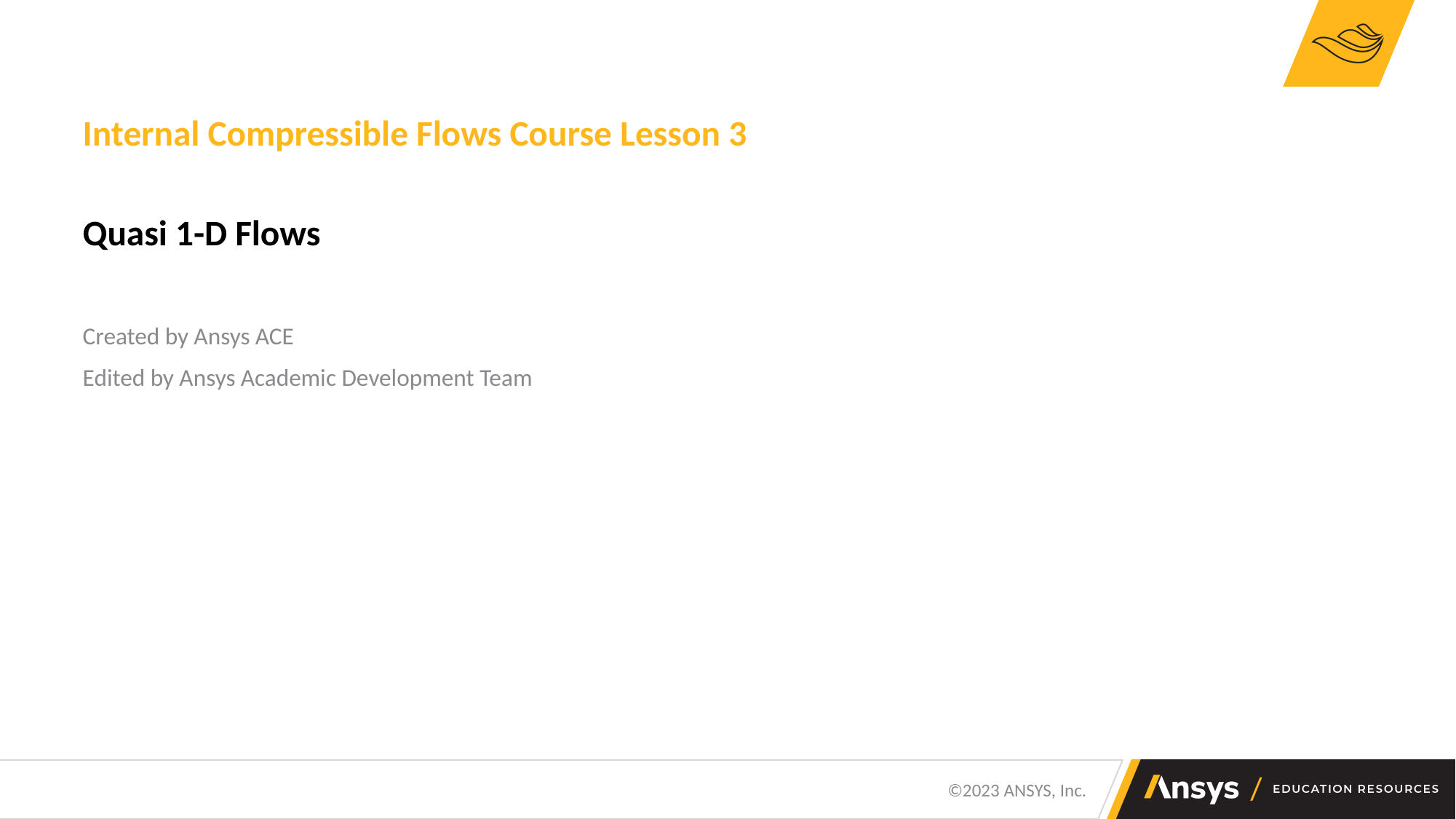

Internal Compressible Flows Course Lesson 3

Quasi 1-D Flows
Created by Ansys ACE
Edited by Ansys Academic Development Team